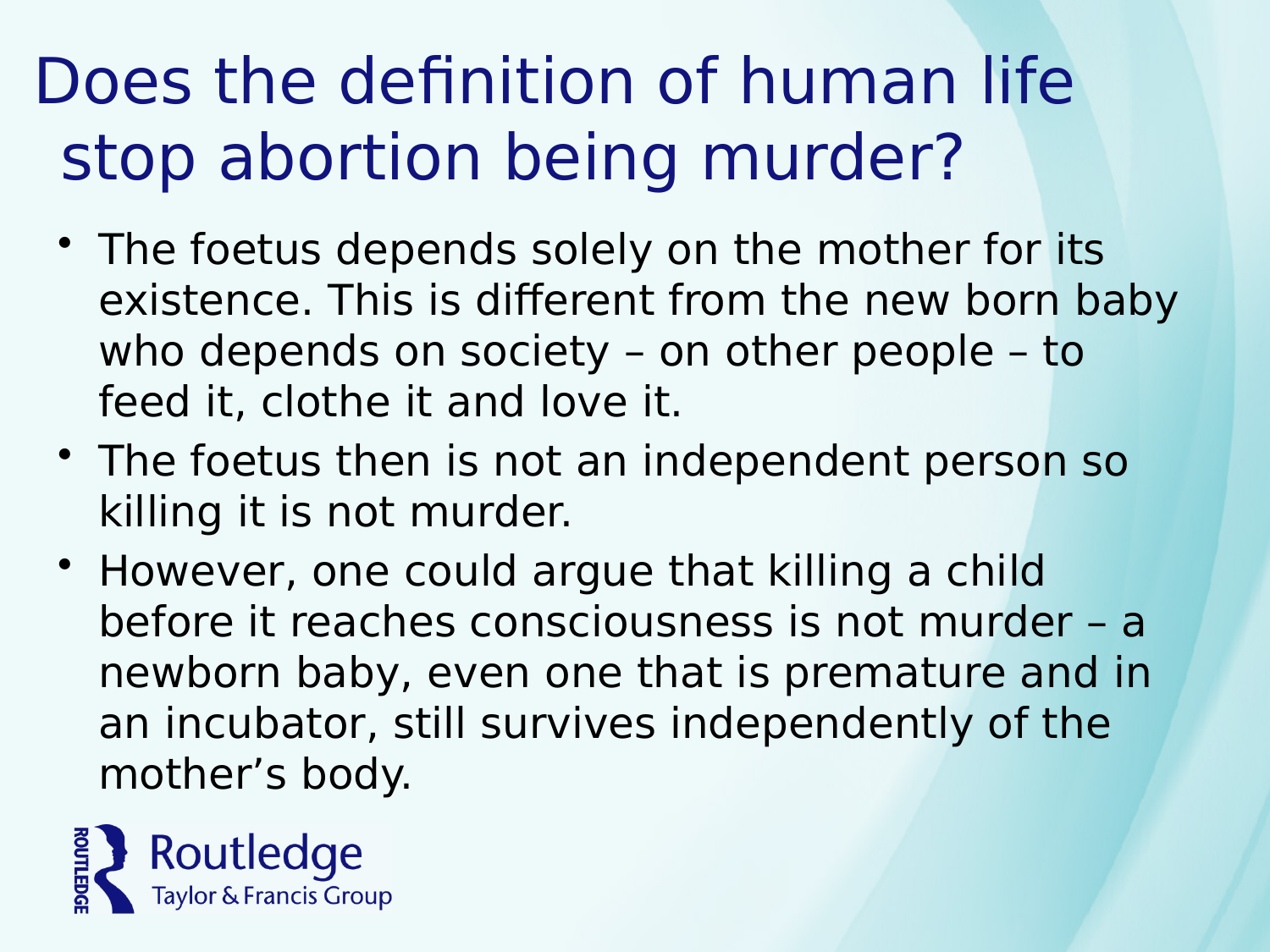

# Does the definition of human life stop abortion being murder?
The foetus depends solely on the mother for its existence. This is different from the new born baby who depends on society – on other people – to feed it, clothe it and love it.
The foetus then is not an independent person so killing it is not murder.
However, one could argue that killing a child before it reaches consciousness is not murder – a newborn baby, even one that is premature and in an incubator, still survives independently of the mother’s body.